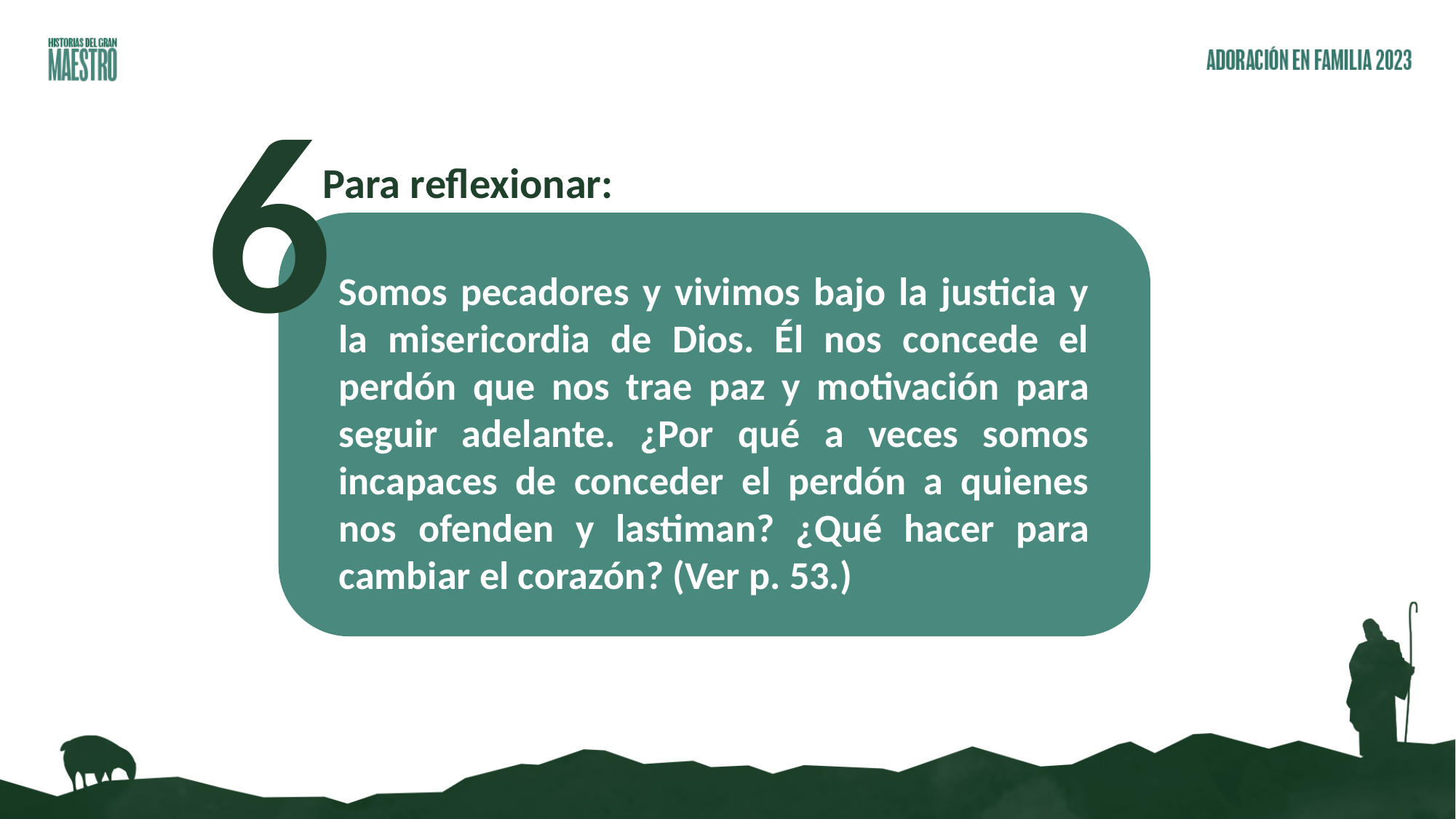

6
  Para reflexionar:

Somos pecadores y vivimos bajo la justicia y la misericordia de Dios. Él nos concede el perdón que nos trae paz y motivación para seguir adelante. ¿Por qué a veces somos incapaces de conceder el perdón a quienes nos ofenden y lastiman? ¿Qué hacer para cambiar el corazón? (Ver p. 53.)